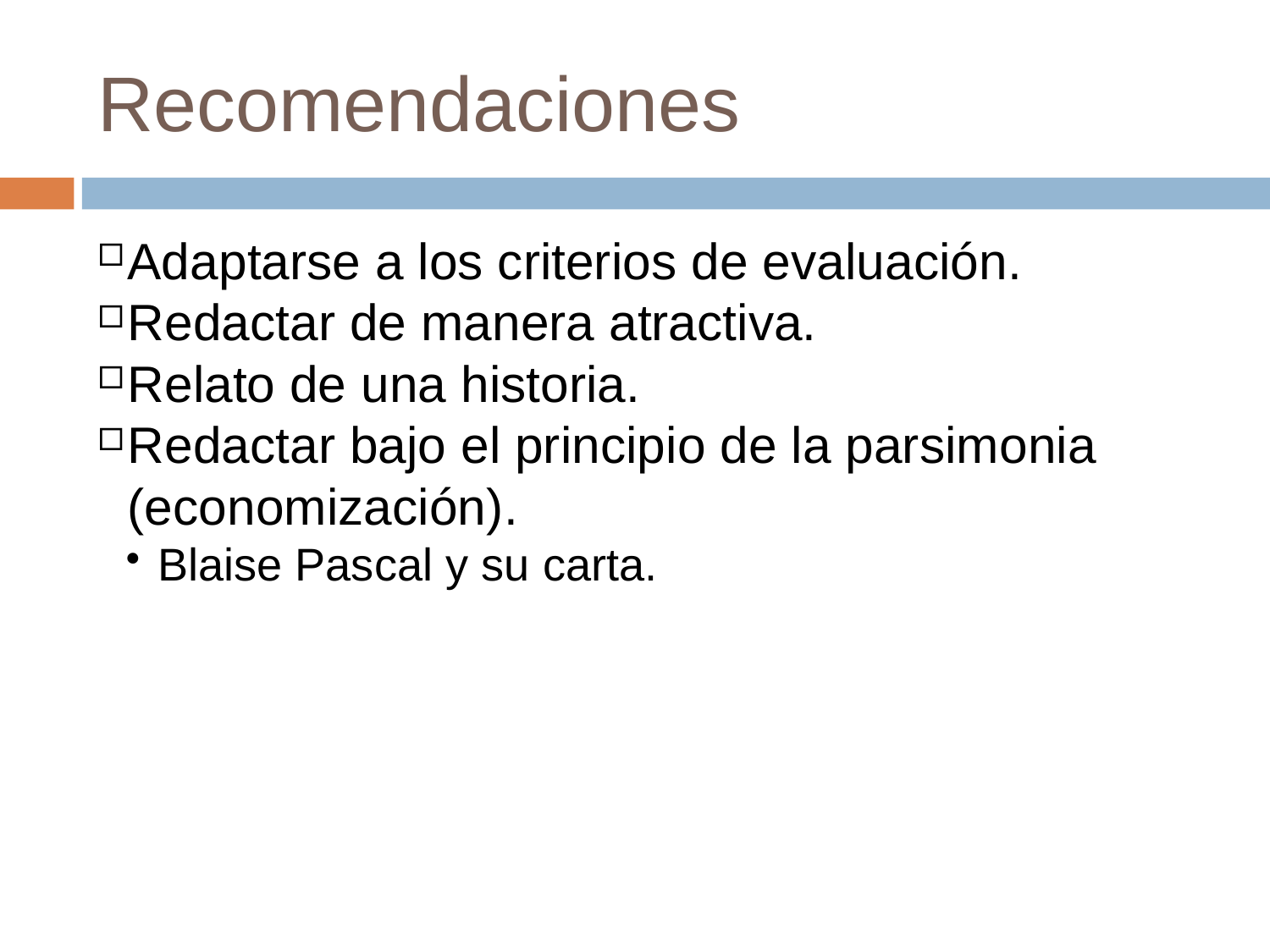

Recomendaciones
Adaptarse a los criterios de evaluación.
Redactar de manera atractiva.
Relato de una historia.
Redactar bajo el principio de la parsimonia (economización).
Blaise Pascal y su carta.